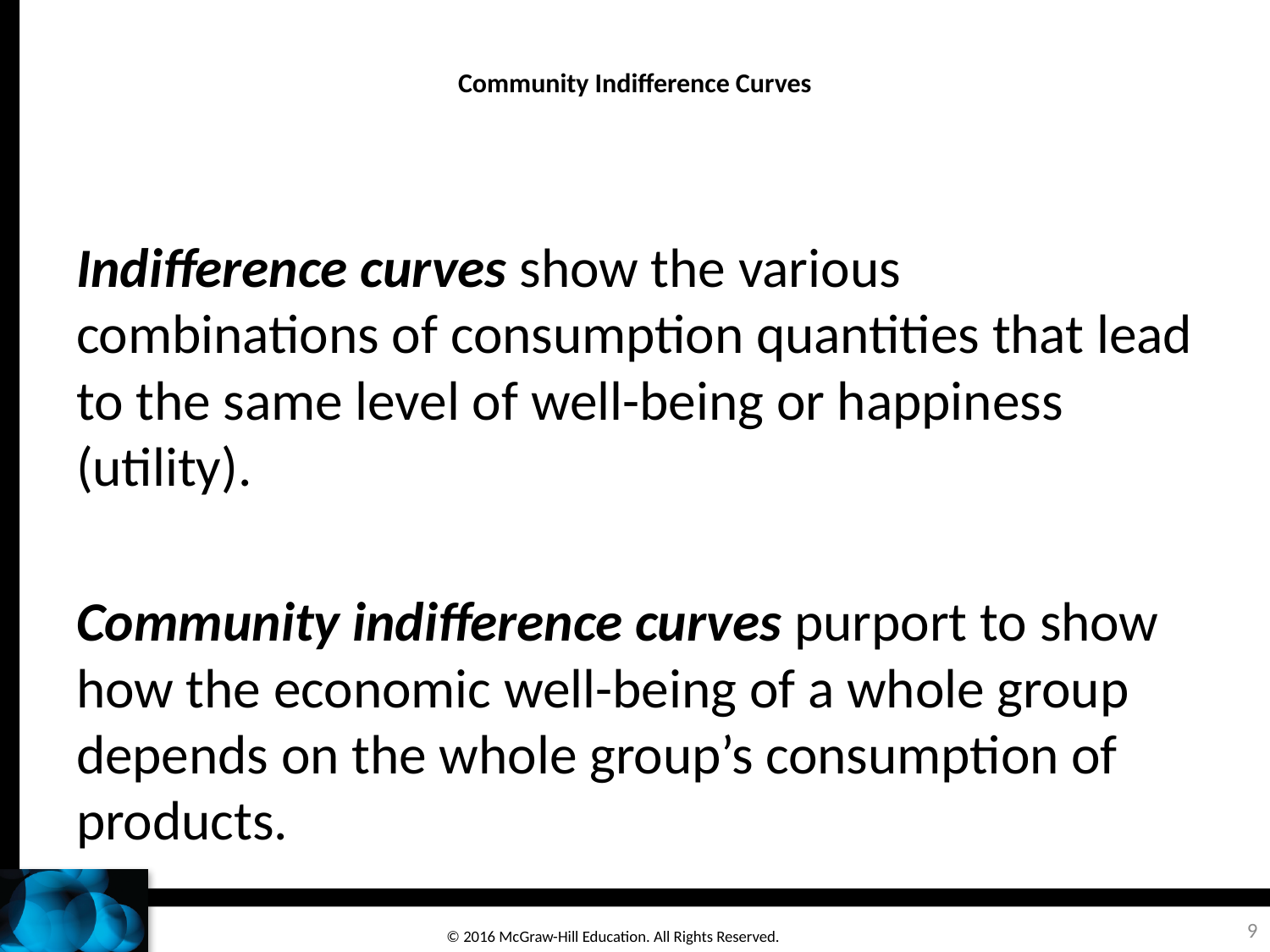

# Community Indifference Curves

Indifference curves show the various combinations of consumption quantities that lead to the same level of well-being or happiness (utility).

Community indifference curves purport to show how the economic well-being of a whole group depends on the whole group’s consumption of products.

9
© 2016 McGraw-Hill Education. All Rights Reserved.